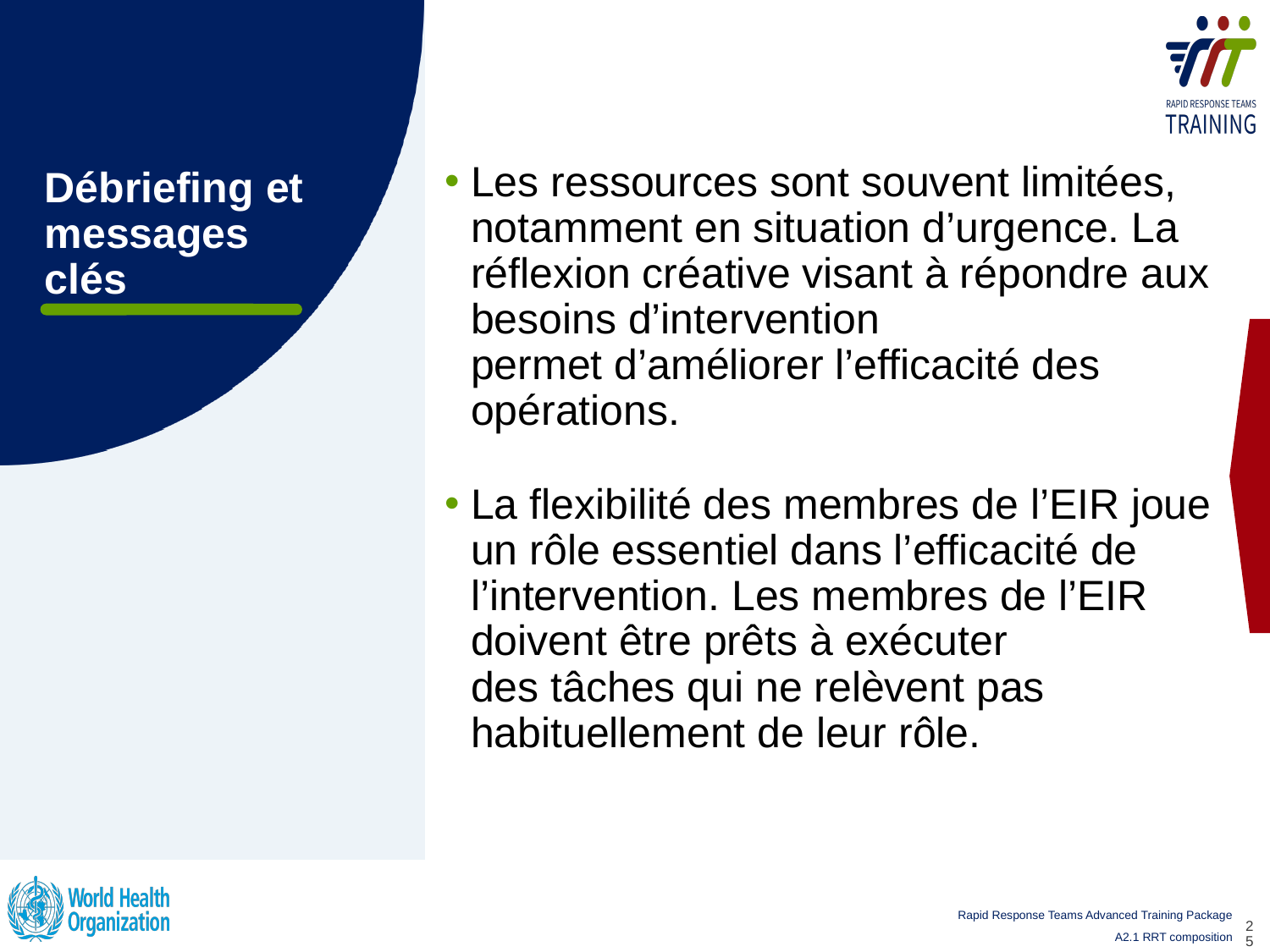

# Débriefing et messages clés
Les ressources sont souvent limitées, notamment en situation d’urgence. La réflexion créative visant à répondre aux besoins d’intervention permet d’améliorer l’efficacité des opérations.

La flexibilité des membres de l’EIR joue un rôle essentiel dans l’efficacité de l’intervention. Les membres de l’EIR doivent être prêts à exécuter des tâches qui ne relèvent pas habituellement de leur rôle.

25